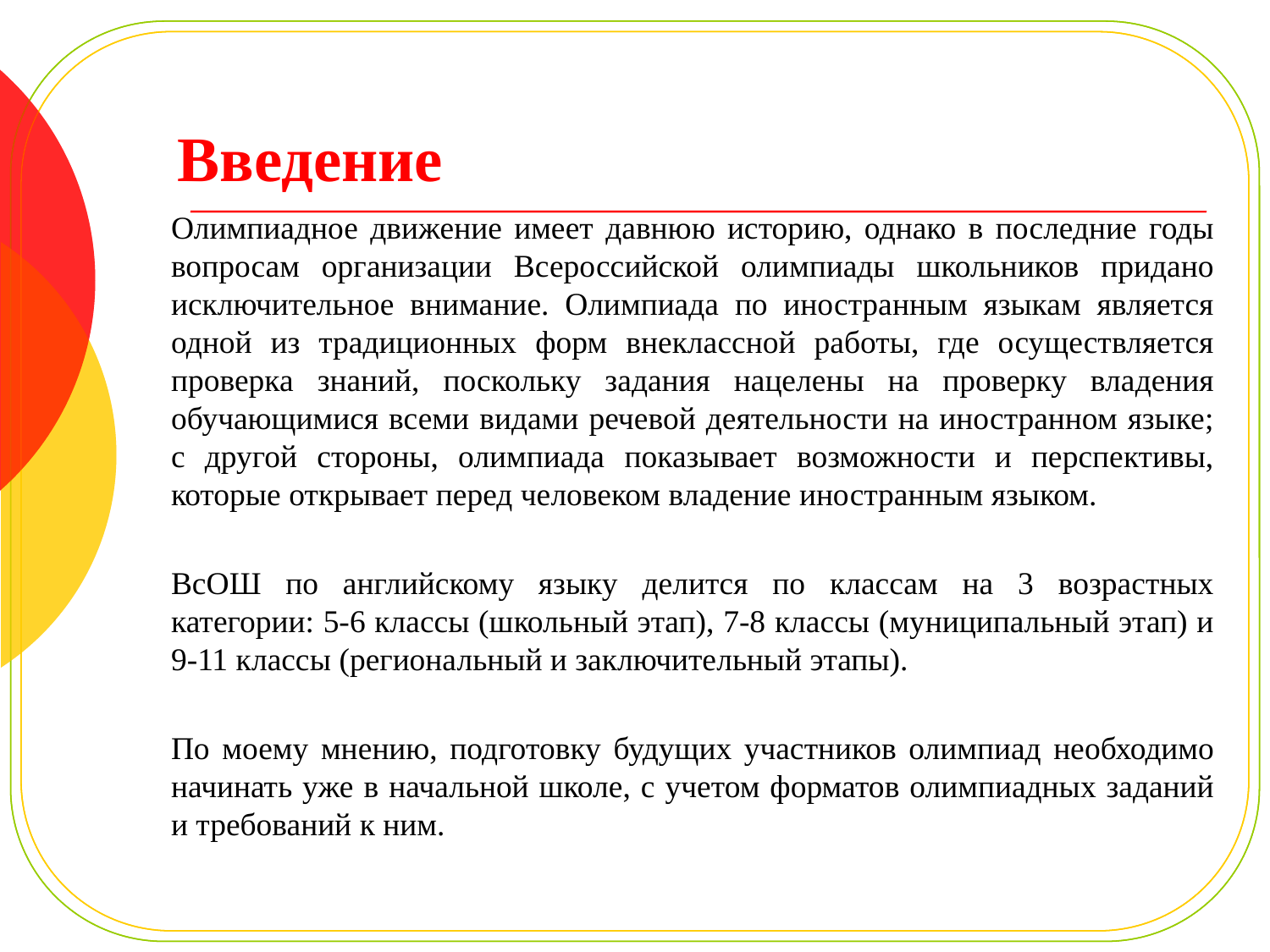

# Введение
Олимпиадное движение имеет давнюю историю, однако в последние годы вопросам организации Всероссийской олимпиады школьников придано исключительное внимание. Олимпиада по иностранным языкам является одной из традиционных форм внеклассной работы, где осуществляется проверка знаний, поскольку задания нацелены на проверку владения обучающимися всеми видами речевой деятельности на иностранном языке; с другой стороны, олимпиада показывает возможности и перспективы, которые открывает перед человеком владение иностранным языком.

ВсОШ по английскому языку делится по классам на 3 возрастных категории: 5-6 классы (школьный этап), 7-8 классы (муниципальный этап) и 9-11 классы (региональный и заключительный этапы).

По моему мнению, подготовку будущих участников олимпиад необходимо начинать уже в начальной школе, с учетом форматов олимпиадных заданий и требований к ним.